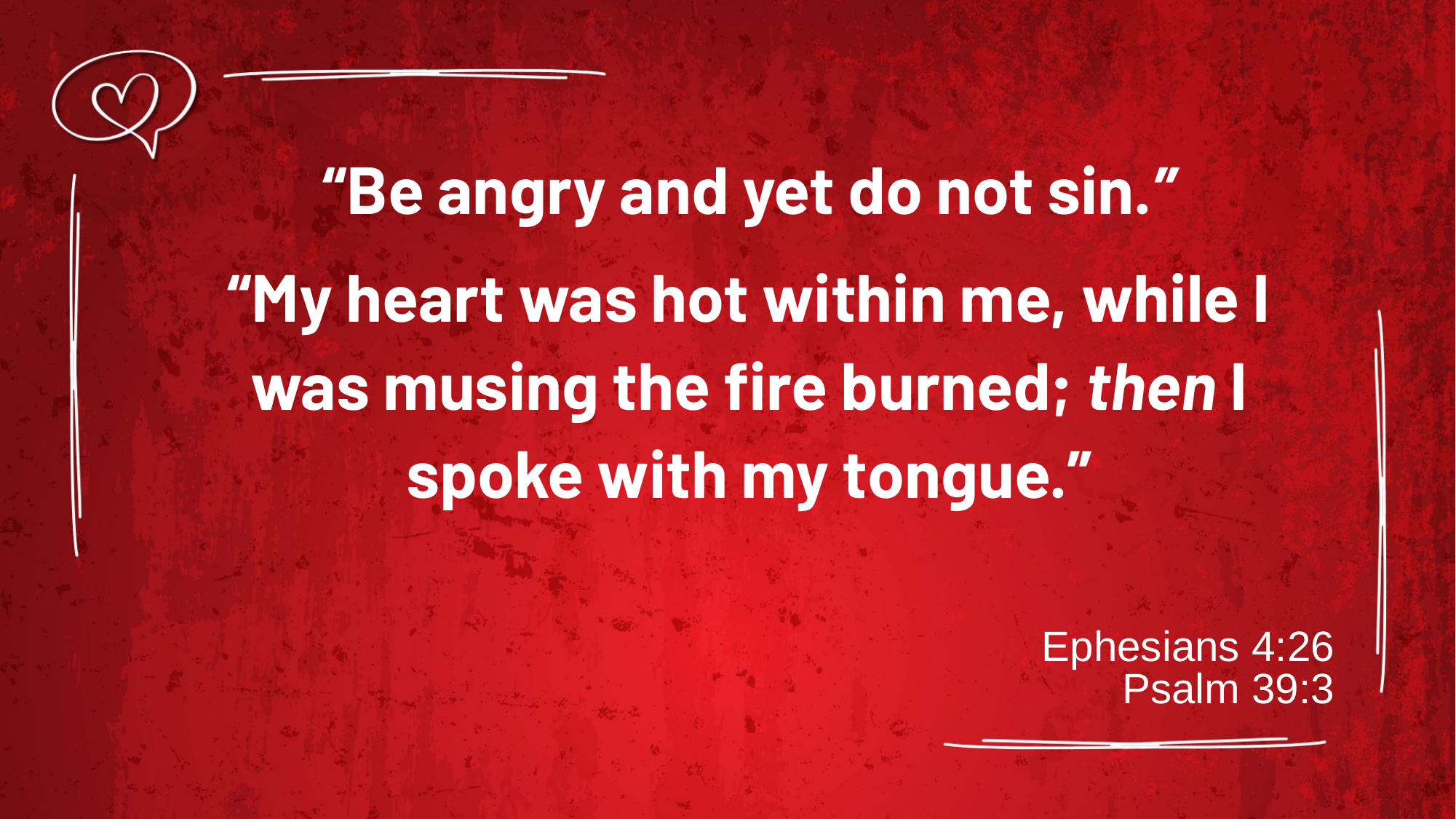

“Be angry and yet do not sin.”
“My heart was hot within me, while I was musing the fire burned; then I spoke with my tongue.”

Ephesians 4:26
Psalm 39:3